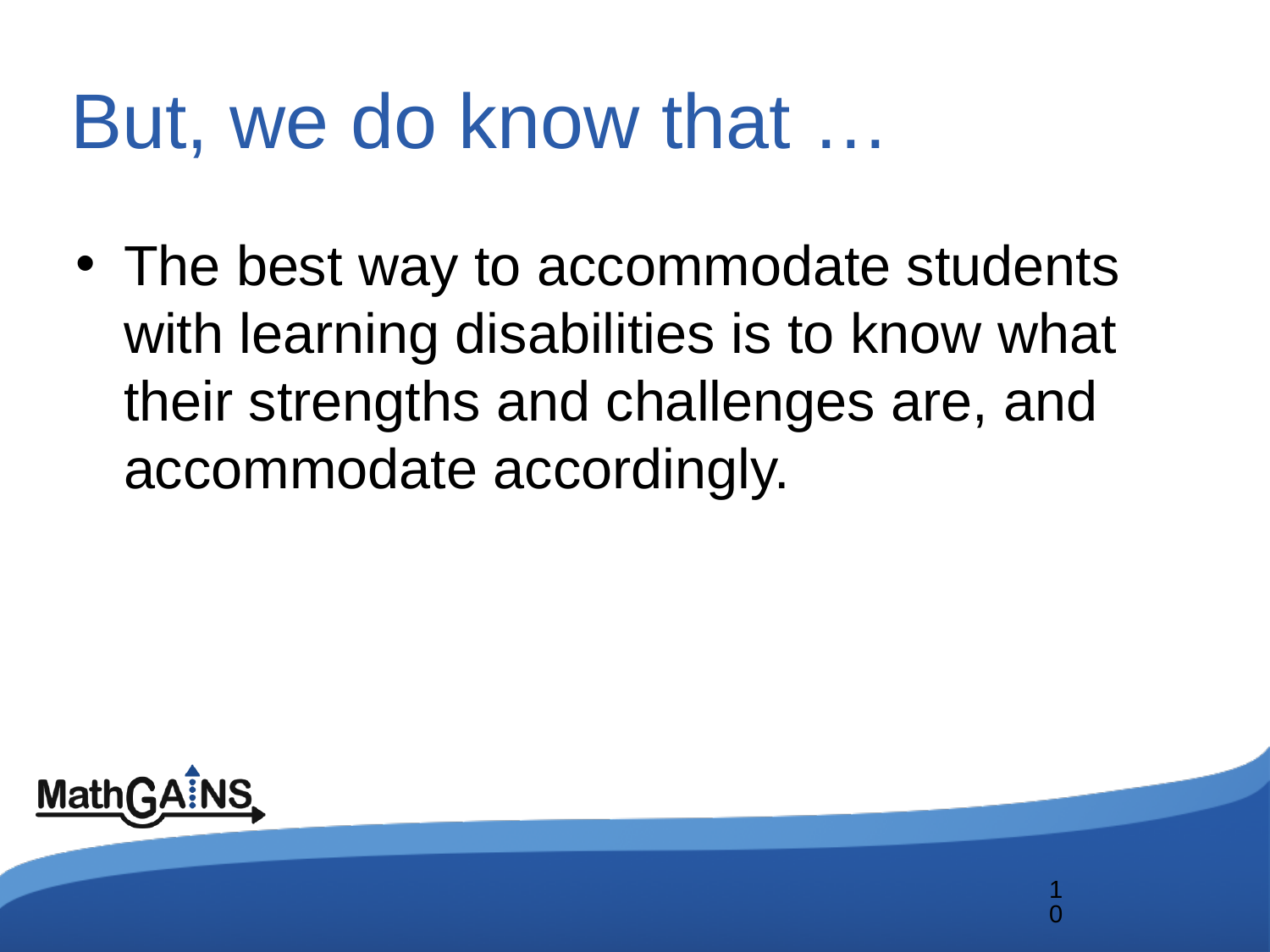

# But, we do know that …
The best way to accommodate students with learning disabilities is to know what their strengths and challenges are, and accommodate accordingly.

10